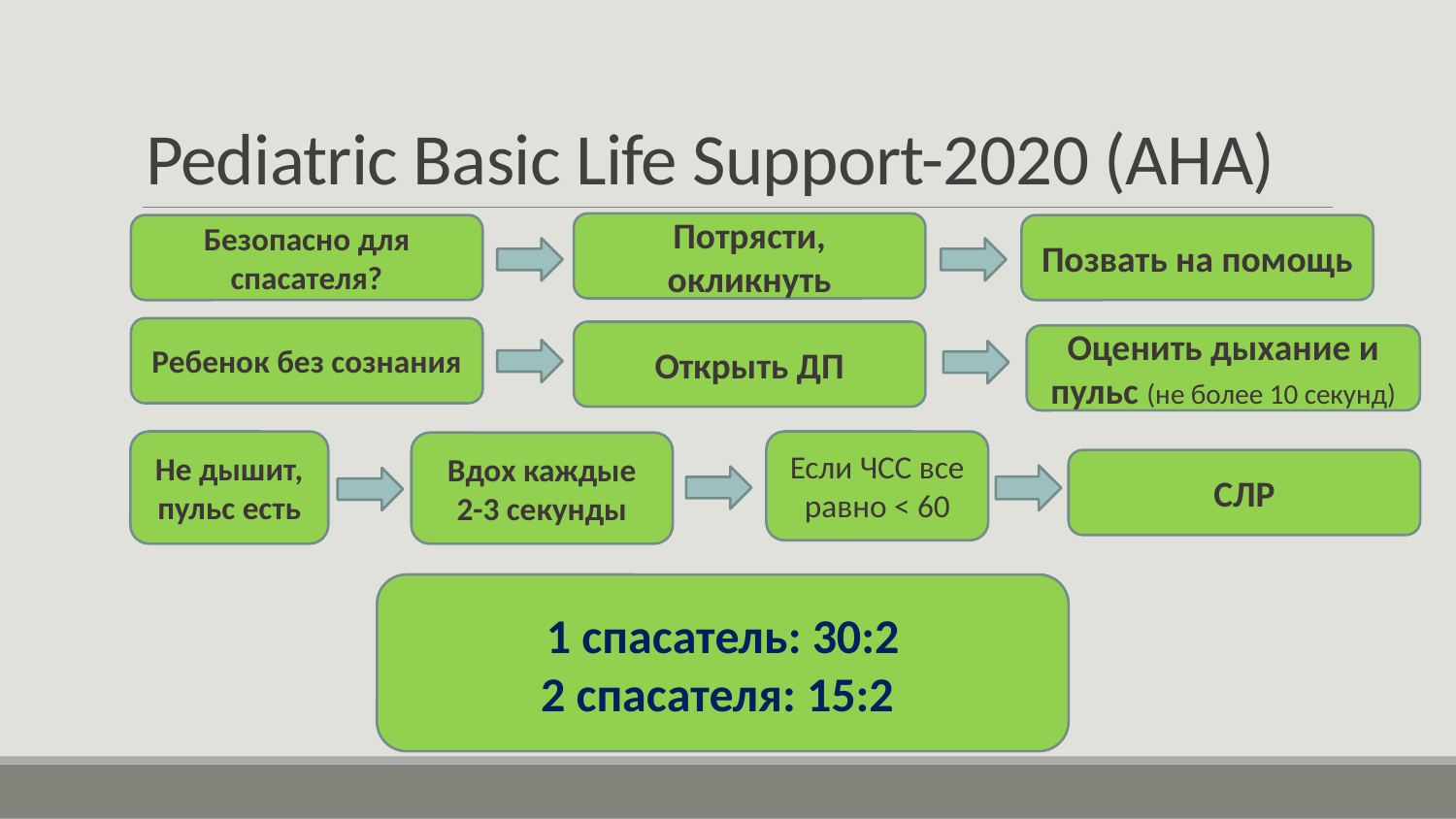

# Pediatric Basic Life Support-2020 (АНА)
Потрясти, окликнуть
Безопасно для спасателя?
Позвать на помощь

Ребенок без сознания
Открыть ДП
Оценить дыхание и пульс (не более 10 секунд)

Не дышит, пульс есть
Если ЧСС все равно < 60
Вдох каждые 2-3 секунды
СЛР

1 спасатель: 30:2
2 спасателя: 15:2